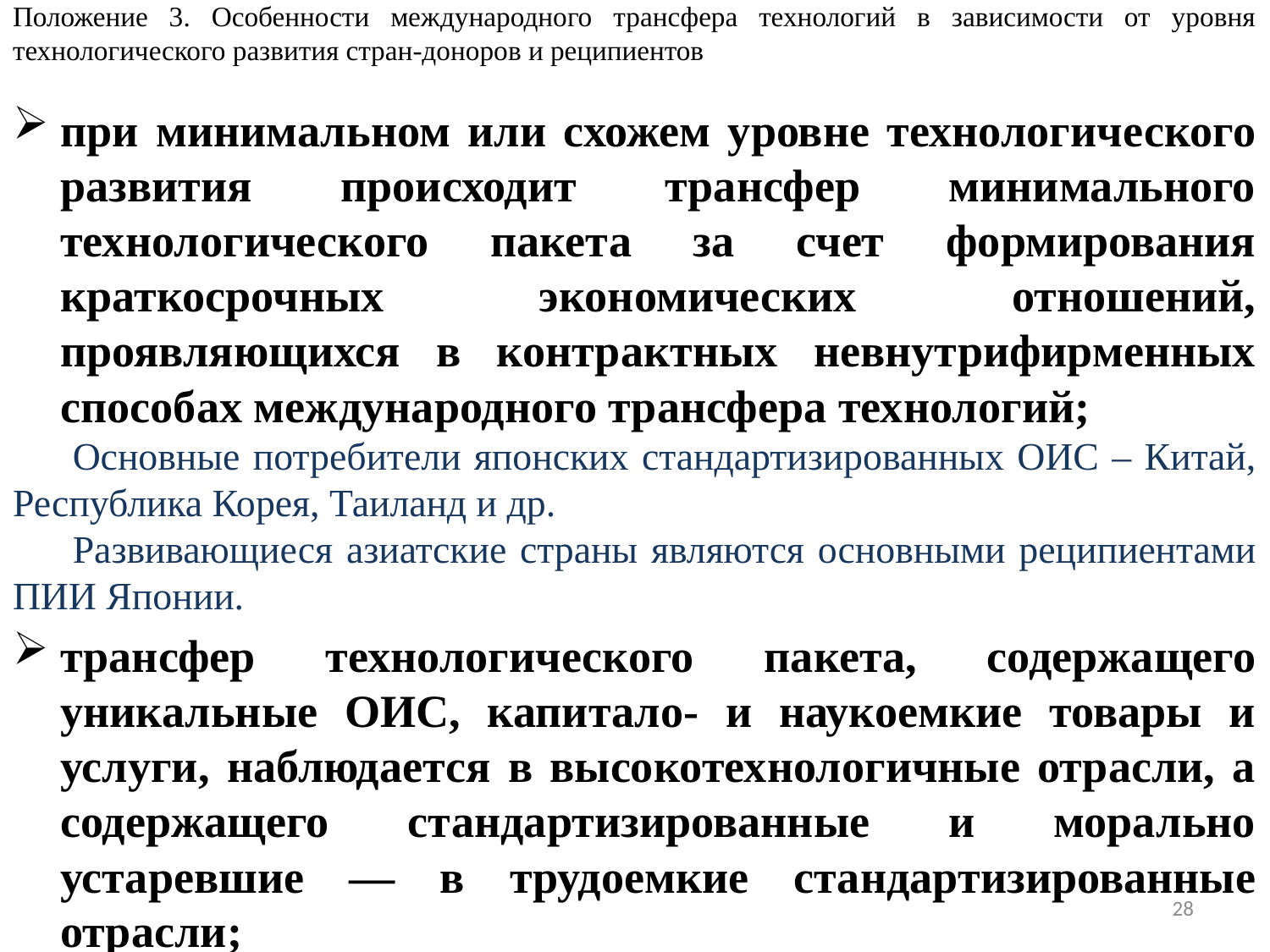

Положение 3. Особенности международного трансфера технологий в зависимости от уровня технологического развития стран-доноров и реципиентов
при минимальном или схожем уровне технологического развития происходит трансфер минимального технологического пакета за счет формирования краткосрочных экономических отношений, проявляющихся в контрактных невнутрифирменных способах международного трансфера технологий;
Основные потребители японских стандартизированных ОИС – Китай, Республика Корея, Таиланд и др.
Развивающиеся азиатские страны являются основными реципиентами ПИИ Японии.
трансфер технологического пакета, содержащего уникальные ОИС, капитало- и наукоемкие товары и услуги, наблюдается в высокотехнологичные отрасли, а содержащего стандартизированные и морально устаревшие — в трудоемкие стандартизированные отрасли;

28